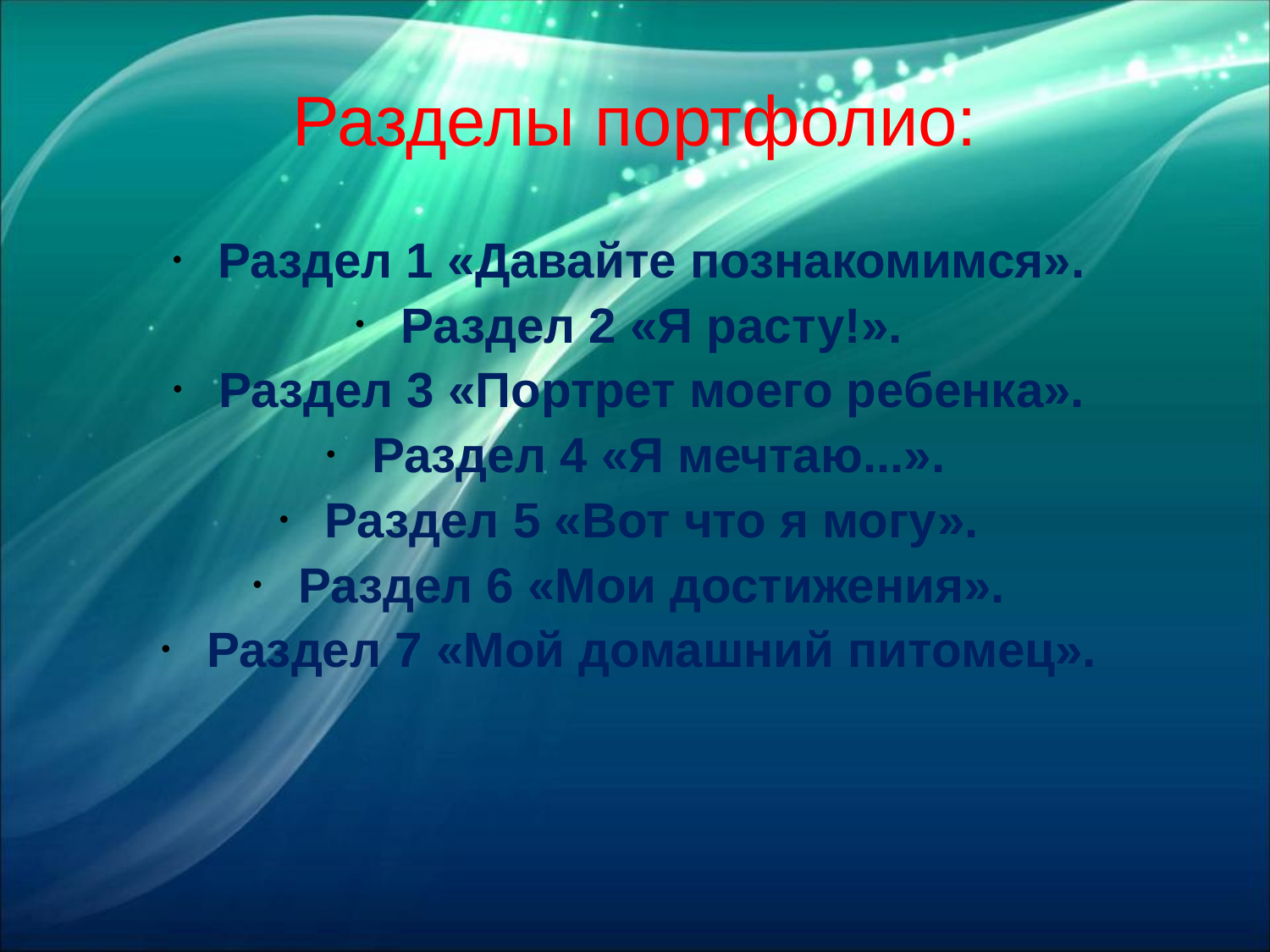

# Разделы портфолио:
Раздел 1 «Давайте познакомимся».
Раздел 2 «Я расту!».
Раздел 3 «Портрет моего ребенка».
Раздел 4 «Я мечтаю...».
Раздел 5 «Вот что я могу».
Раздел 6 «Мои достижения».
Раздел 7 «Мой домашний питомец».